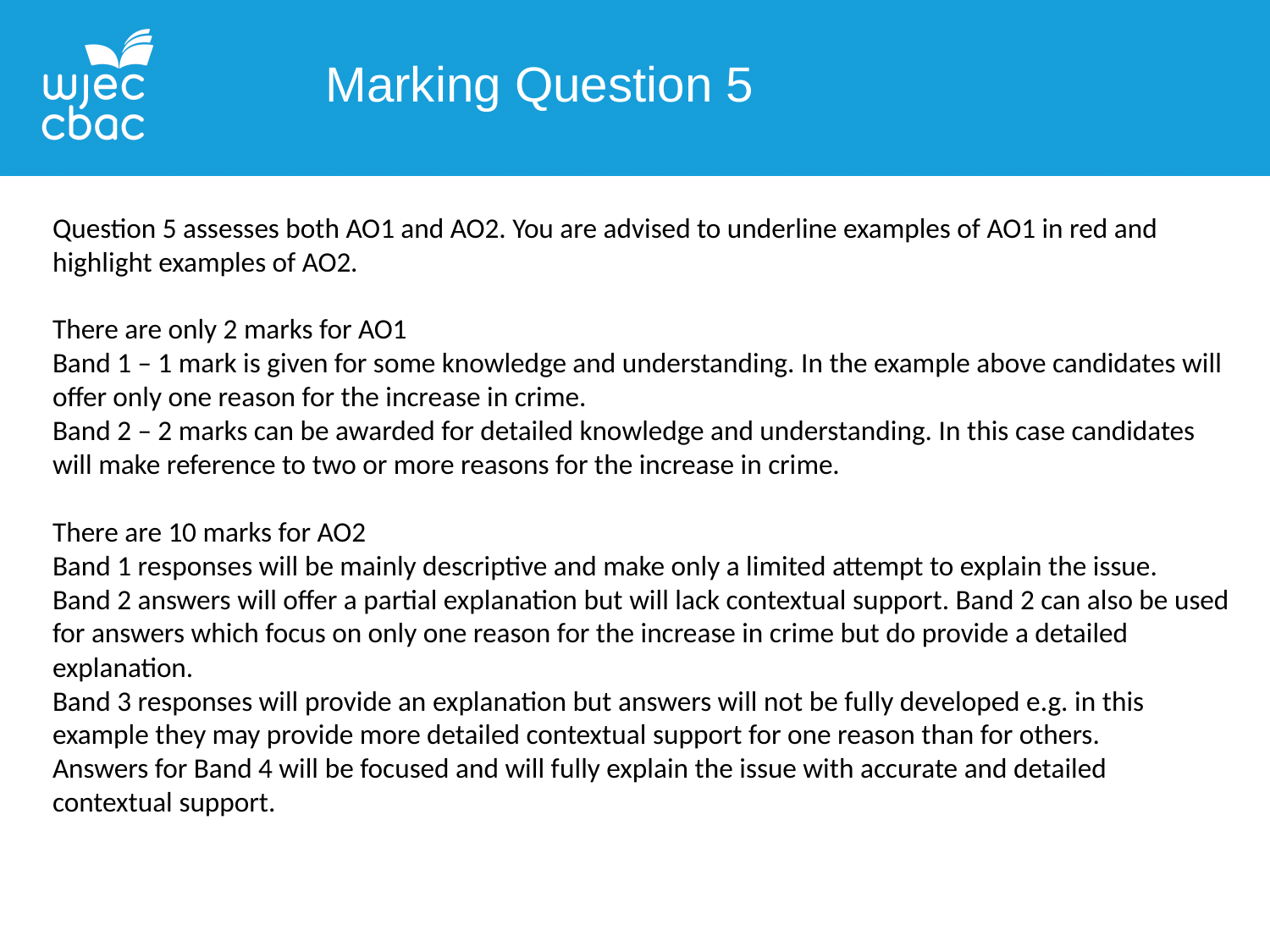

Marking Question 5

Question 5 assesses both AO1 and AO2. You are advised to underline examples of AO1 in red and highlight examples of AO2.

There are only 2 marks for AO1
Band 1 – 1 mark is given for some knowledge and understanding. In the example above candidates will offer only one reason for the increase in crime.
Band 2 – 2 marks can be awarded for detailed knowledge and understanding. In this case candidates will make reference to two or more reasons for the increase in crime.

There are 10 marks for AO2
Band 1 responses will be mainly descriptive and make only a limited attempt to explain the issue.
Band 2 answers will offer a partial explanation but will lack contextual support. Band 2 can also be used for answers which focus on only one reason for the increase in crime but do provide a detailed explanation.
Band 3 responses will provide an explanation but answers will not be fully developed e.g. in this example they may provide more detailed contextual support for one reason than for others.
Answers for Band 4 will be focused and will fully explain the issue with accurate and detailed contextual support.